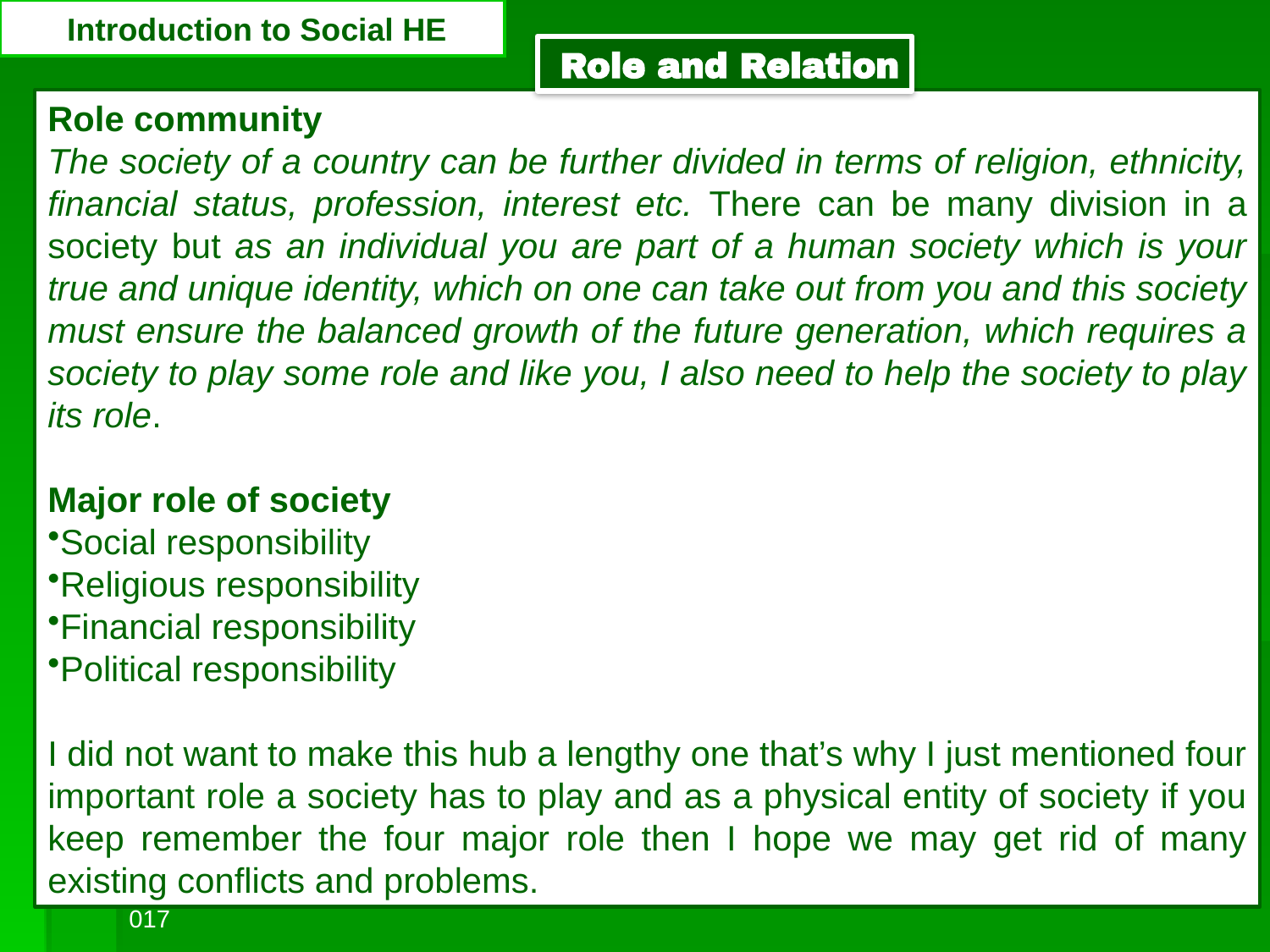

# Introduction to Social HE
Role and Relation
Role community
The society of a country can be further divided in terms of religion, ethnicity, financial status, profession, interest etc. There can be many division in a society but as an individual you are part of a human society which is your true and unique identity, which on one can take out from you and this society must ensure the balanced growth of the future generation, which requires a society to play some role and like you, I also need to help the society to play its role.

Major role of society
Social responsibility
Religious responsibility
Financial responsibility
Political responsibility

I did not want to make this hub a lengthy one that’s why I just mentioned four important role a society has to play and as a physical entity of society if you keep remember the four major role then I hope we may get rid of many existing conflicts and problems.
JohaliSOCHE2014_2017
CHS383
21